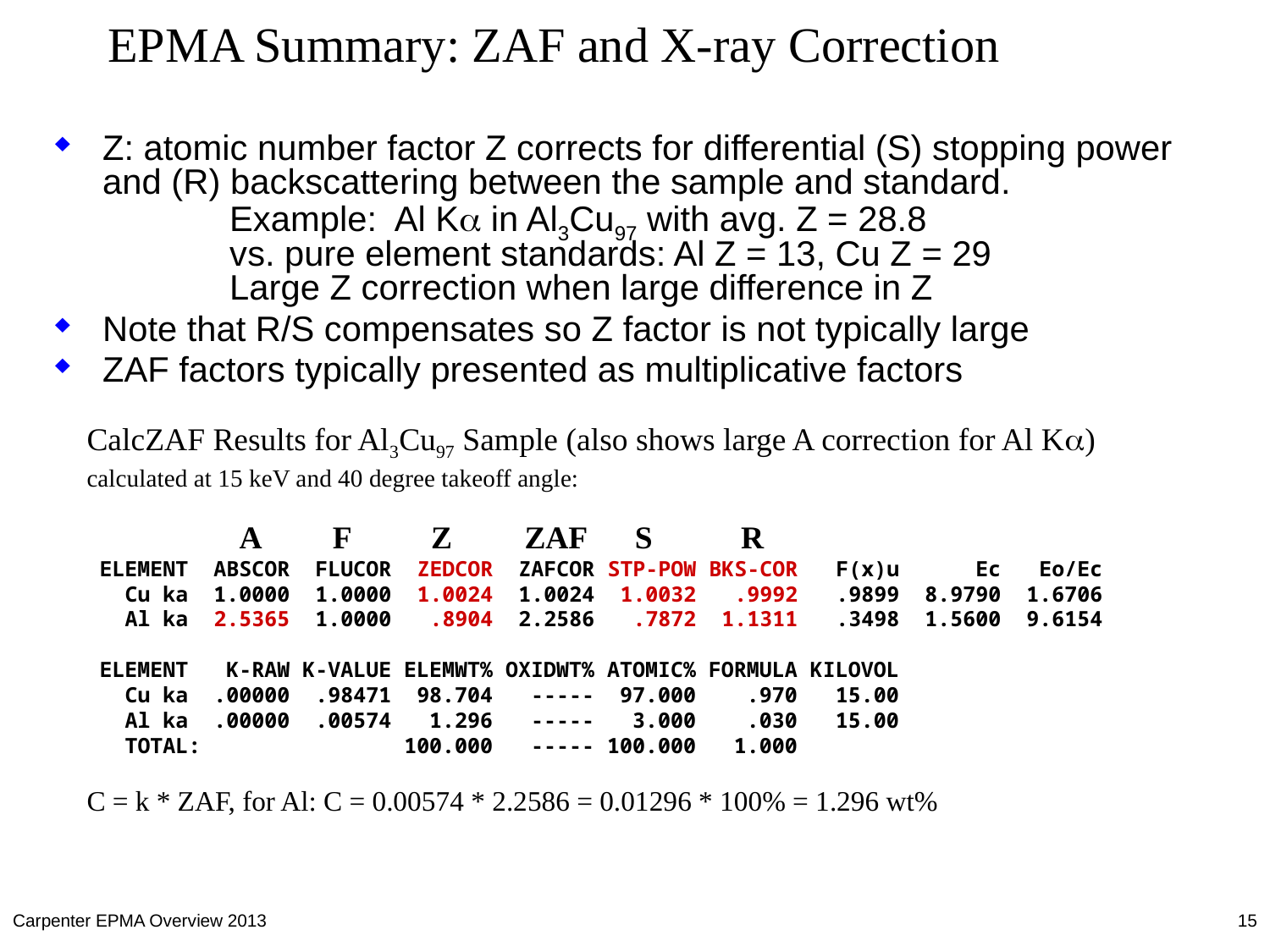

EPMA Summary: ZAF and X-ray Correction
Z: atomic number factor Z corrects for differential (S) stopping power and (R) backscattering between the sample and standard.
	Example:  Al Kα in Al3Cu97 with avg. Z = 28.8
	vs. pure element standards: Al Z = 13, Cu Z = 29
	Large Z correction when large difference in Z
Note that R/S compensates so Z factor is not typically large
ZAF factors typically presented as multiplicative factors
CalcZAF Results for Al3Cu97 Sample (also shows large A correction for Al Kα)
calculated at 15 keV and 40 degree takeoff angle:
	  A         F          Z         ZAF      S           R
 ELEMENT  ABSCOR  FLUCOR  ZEDCOR  ZAFCOR STP-POW BKS-COR   F(x)u      Ec   Eo/Ec
   Cu ka  1.0000  1.0000  1.0024  1.0024  1.0032   .9992   .9899  8.9790  1.6706
   Al ka  2.5365  1.0000   .8904  2.2586   .7872  1.1311   .3498  1.5600  9.6154

 ELEMENT   K-RAW K-VALUE ELEMWT% OXIDWT% ATOMIC% FORMULA KILOVOL
   Cu ka  .00000  .98471  98.704   -----  97.000    .970   15.00
   Al ka  .00000  .00574   1.296   -----   3.000    .030   15.00
   TOTAL:                100.000   ----- 100.000   1.000
C = k * ZAF, for Al: C = 0.00574 * 2.2586 = 0.01296 * 100% = 1.296 wt%

Carpenter EPMA Overview 2013
15